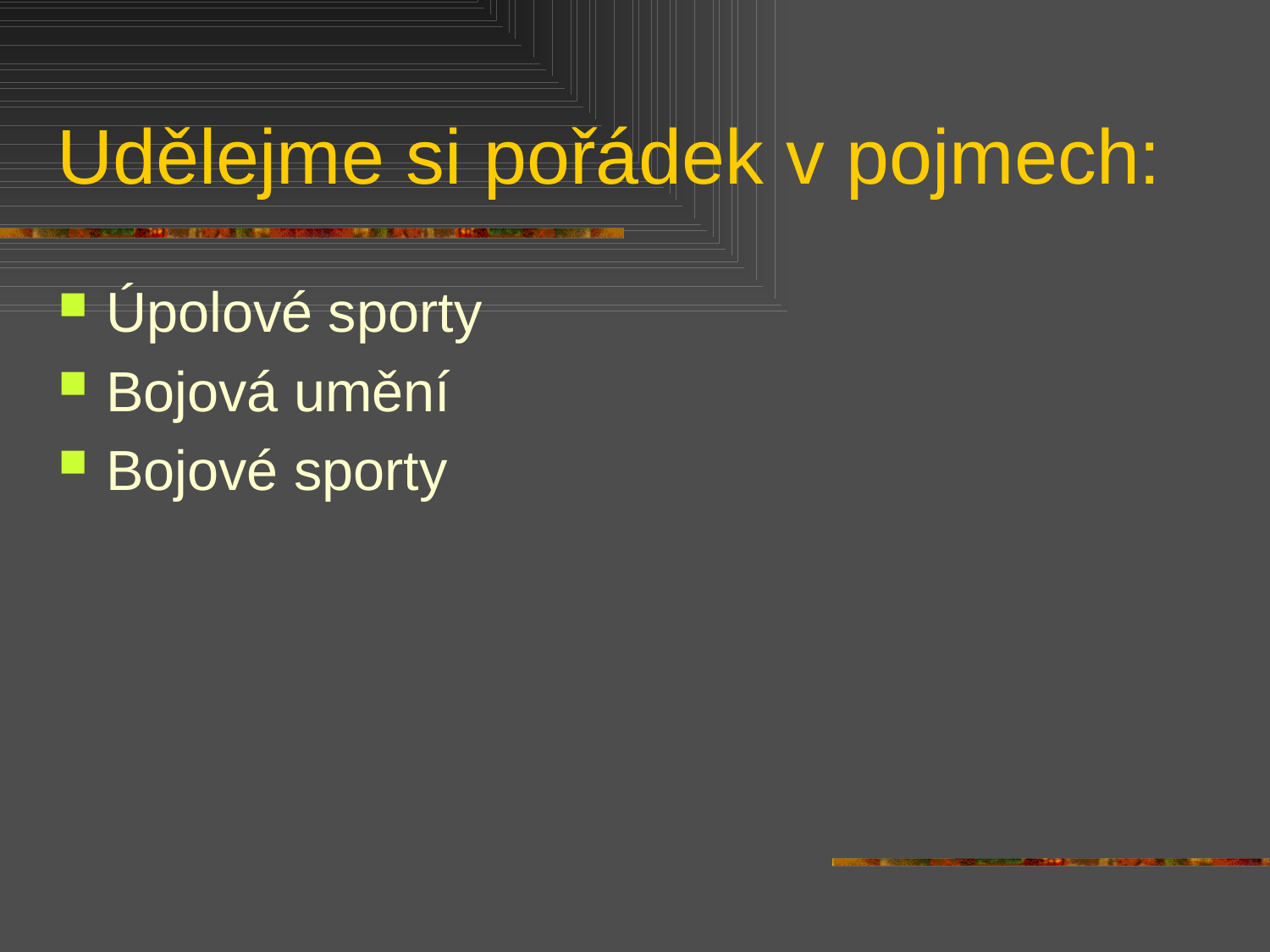

# Udělejme si pořádek v pojmech:
Úpolové sporty
Bojová umění
Bojové sporty